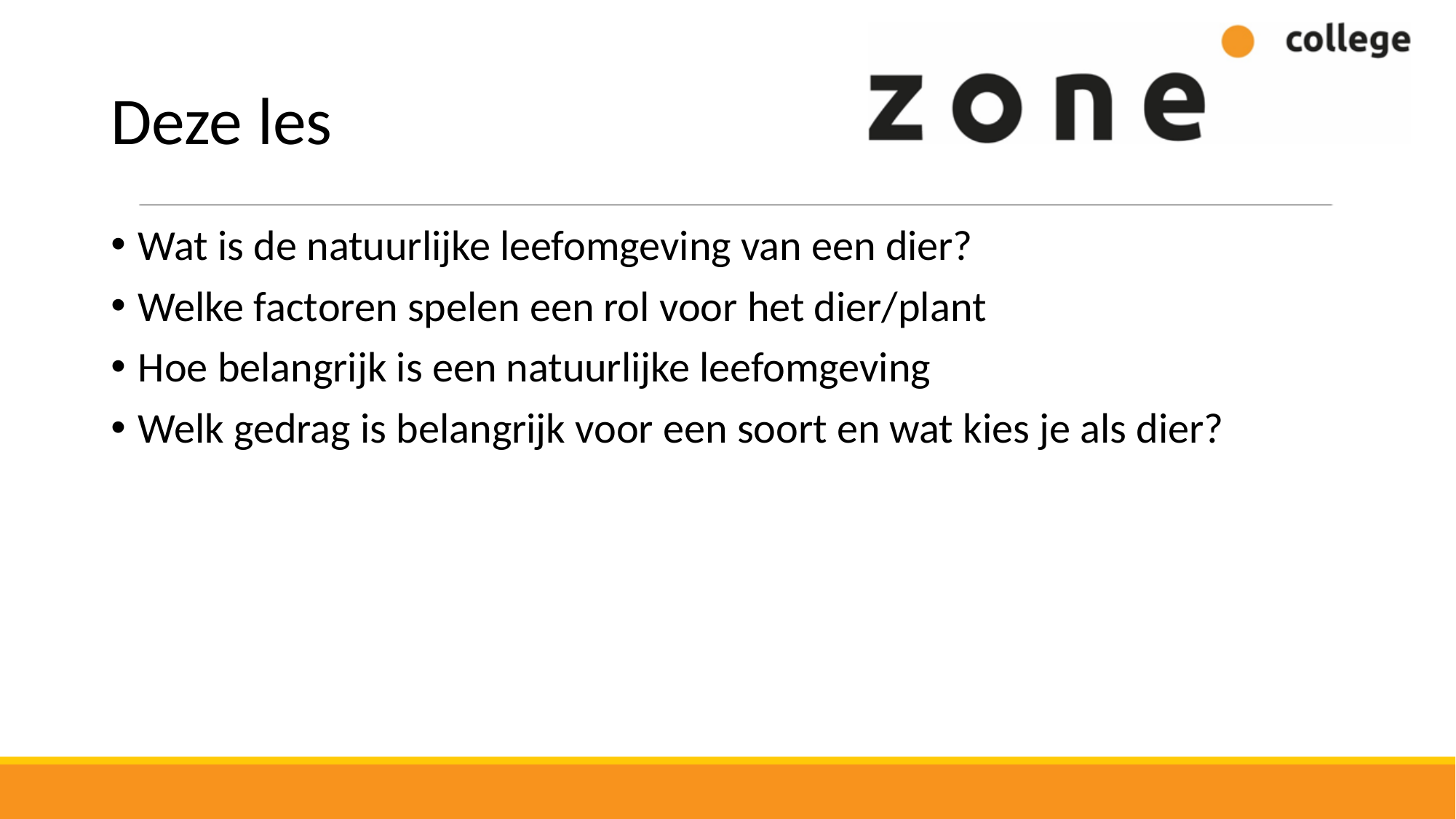

# Deze les
Wat is de natuurlijke leefomgeving van een dier?
Welke factoren spelen een rol voor het dier/plant
Hoe belangrijk is een natuurlijke leefomgeving
Welk gedrag is belangrijk voor een soort en wat kies je als dier?